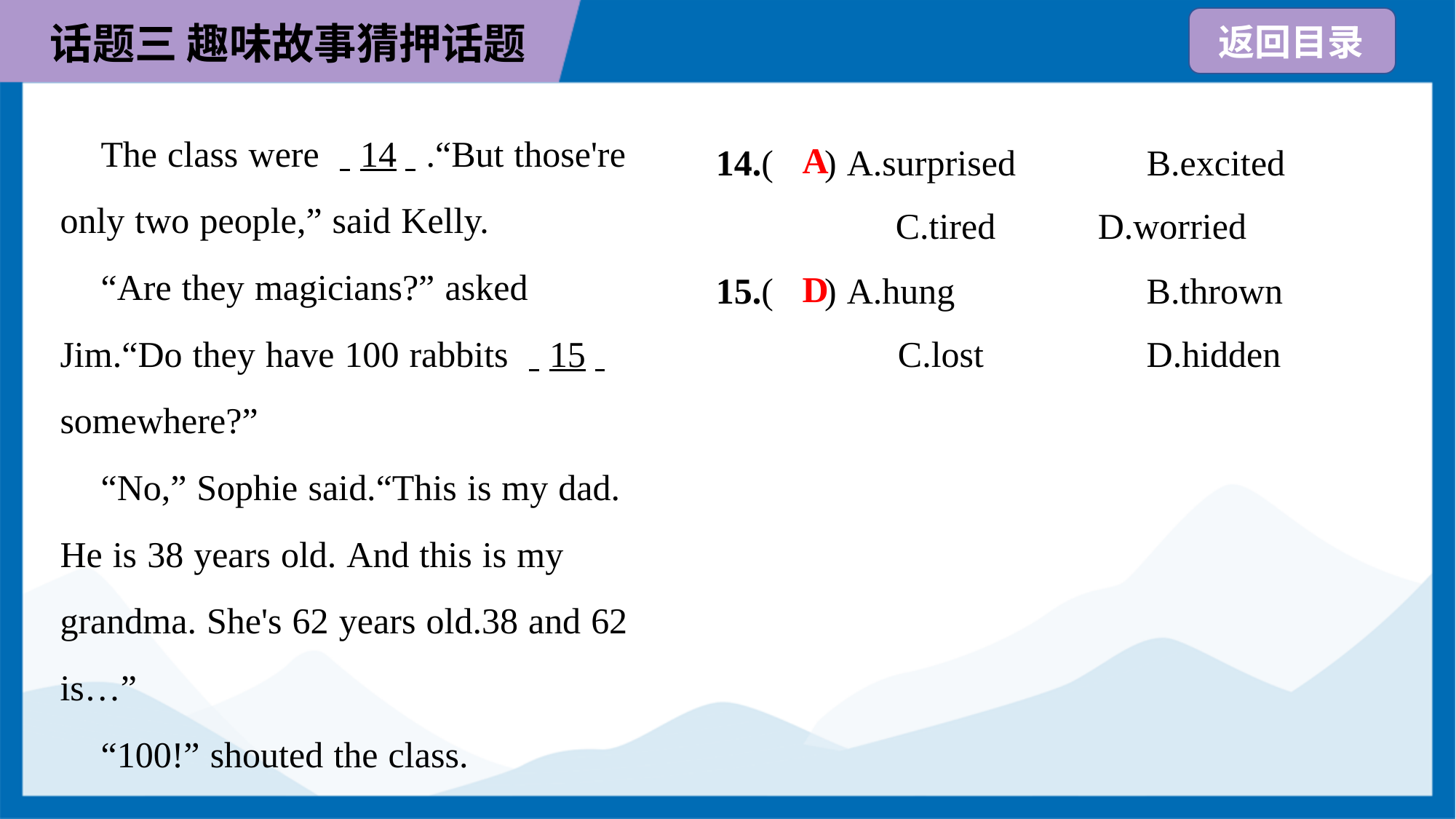

The class were . .14. ..“But those're
only two people,” said Kelly.
    “Are they magicians?” asked
Jim.“Do they have 100 rabbits . .15. .
somewhere?”
    “No,” Sophie said.“This is my dad.
He is 38 years old. And this is my
grandma. She's 62 years old.38 and 62
is…”
    “100!” shouted the class.

14.(     ) A.surprised	B.excited
C.tired	D.worried
A
D
15.(     ) A.hung	             B.thrown
                    C.lost	             D.hidden